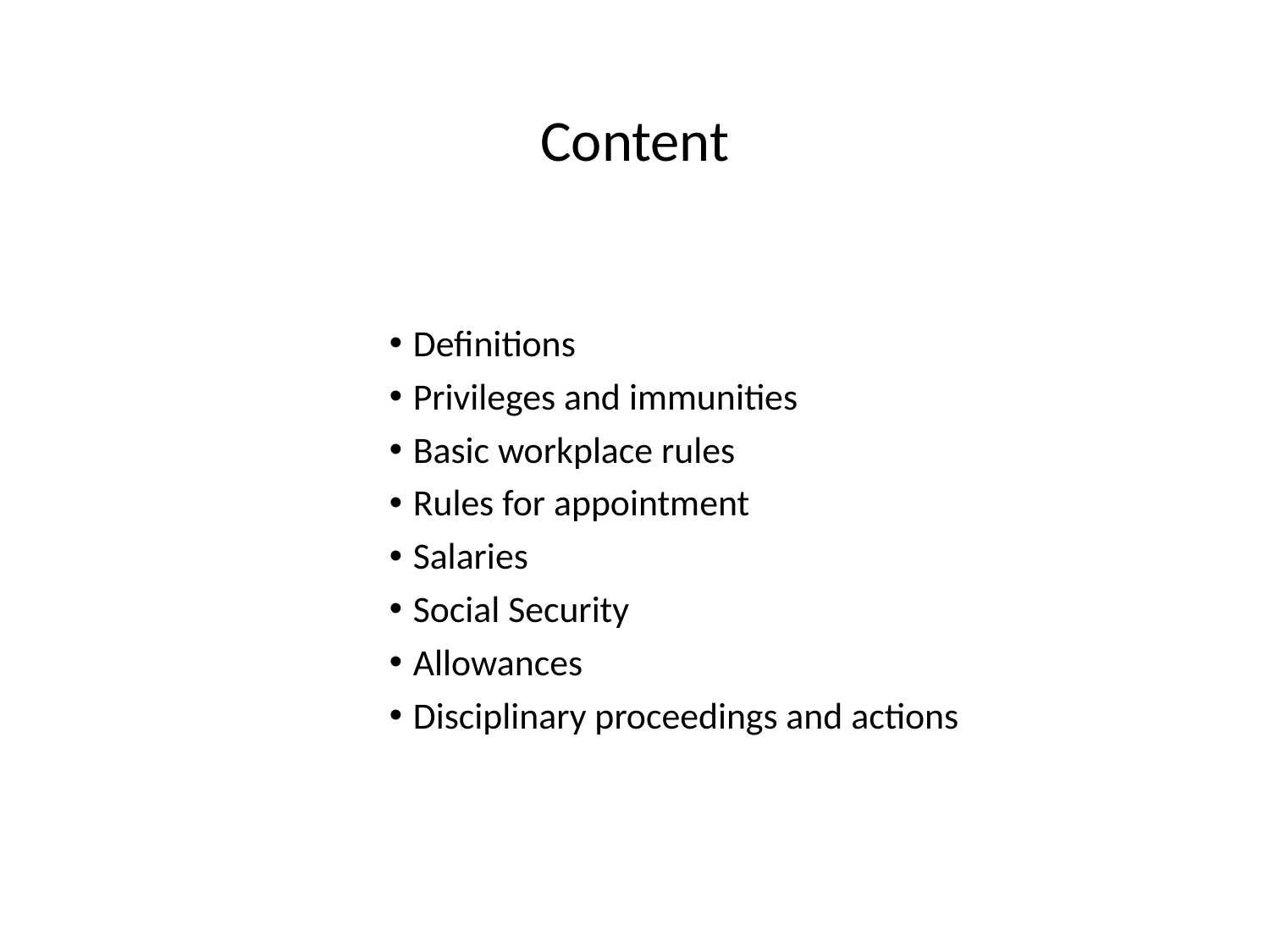

# Content
Definitions
Privileges and immunities
Basic workplace rules
Rules for appointment
Salaries
Social Security
Allowances
Disciplinary proceedings and actions